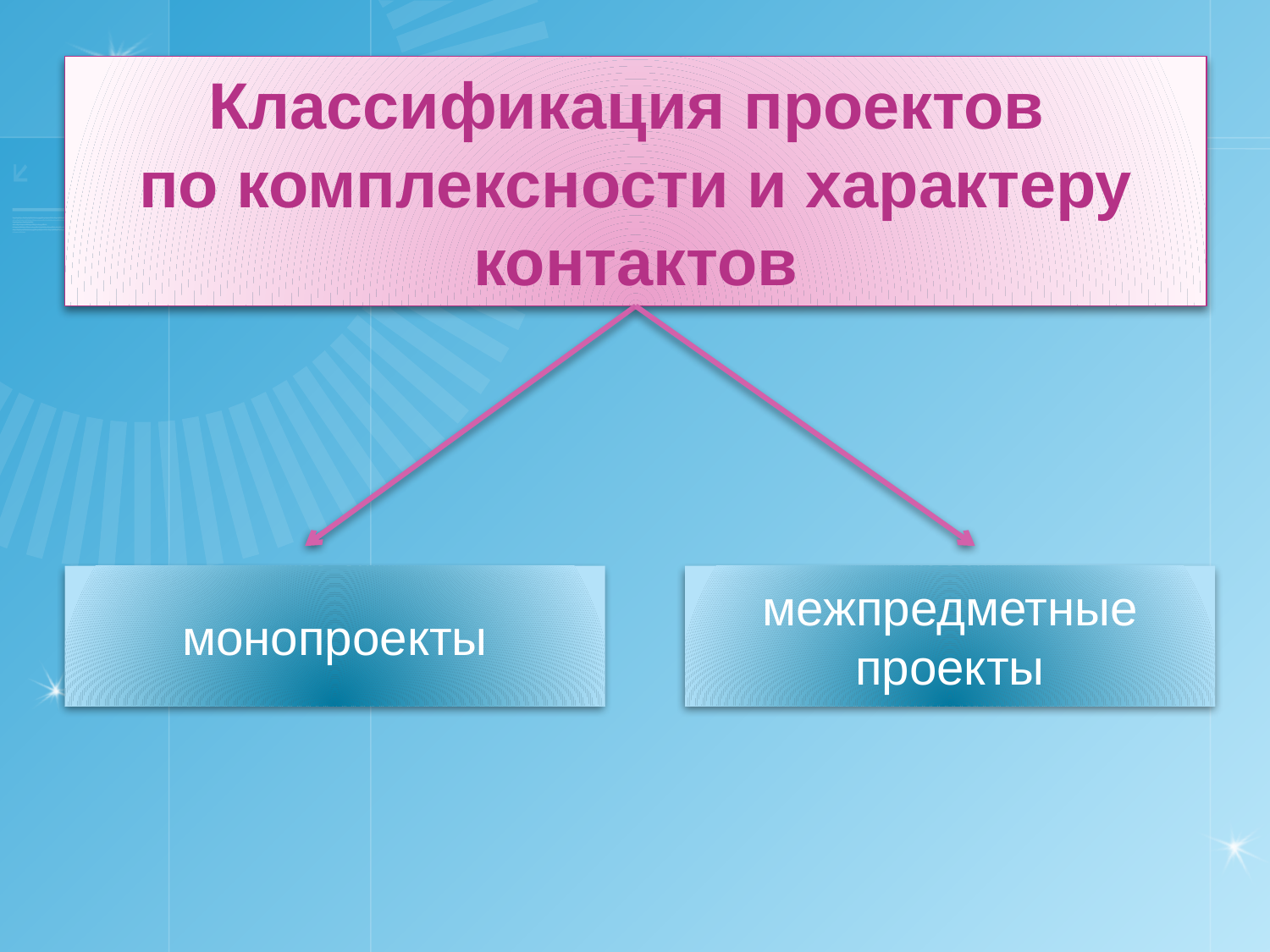

# Классификация проектов по комплексности и характеру контактов
монопроекты
межпредметные проекты